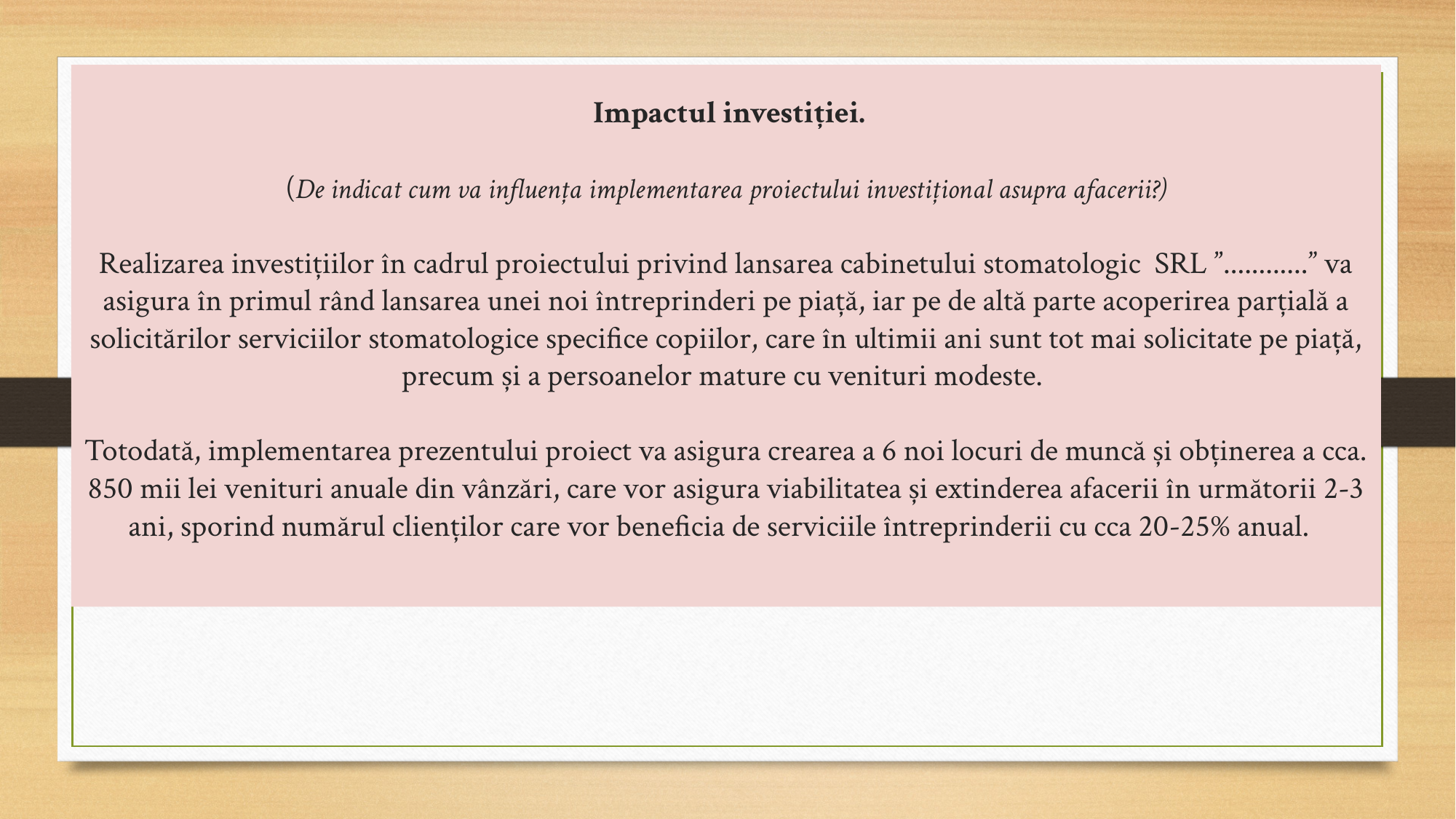

# Impactul investiţiei. (De indicat cum va influenţa implementarea proiectului investiţional asupra afacerii?) Realizarea investițiilor în cadrul proiectului privind lansarea cabinetului stomatologic  SRL ”............” va asigura în primul rând lansarea unei noi întreprinderi pe piață, iar pe de altă parte acoperirea parțială a solicitărilor serviciilor stomatologice specifice copiilor, care în ultimii ani sunt tot mai solicitate pe piață, precum și a persoanelor mature cu venituri modeste. Totodată, implementarea prezentului proiect va asigura crearea a 6 noi locuri de muncă și obținerea a cca. 850 mii lei venituri anuale din vânzări, care vor asigura viabilitatea și extinderea afacerii în următorii 2-3 ani, sporind numărul clienților care vor beneficia de serviciile întreprinderii cu cca 20-25% anual.